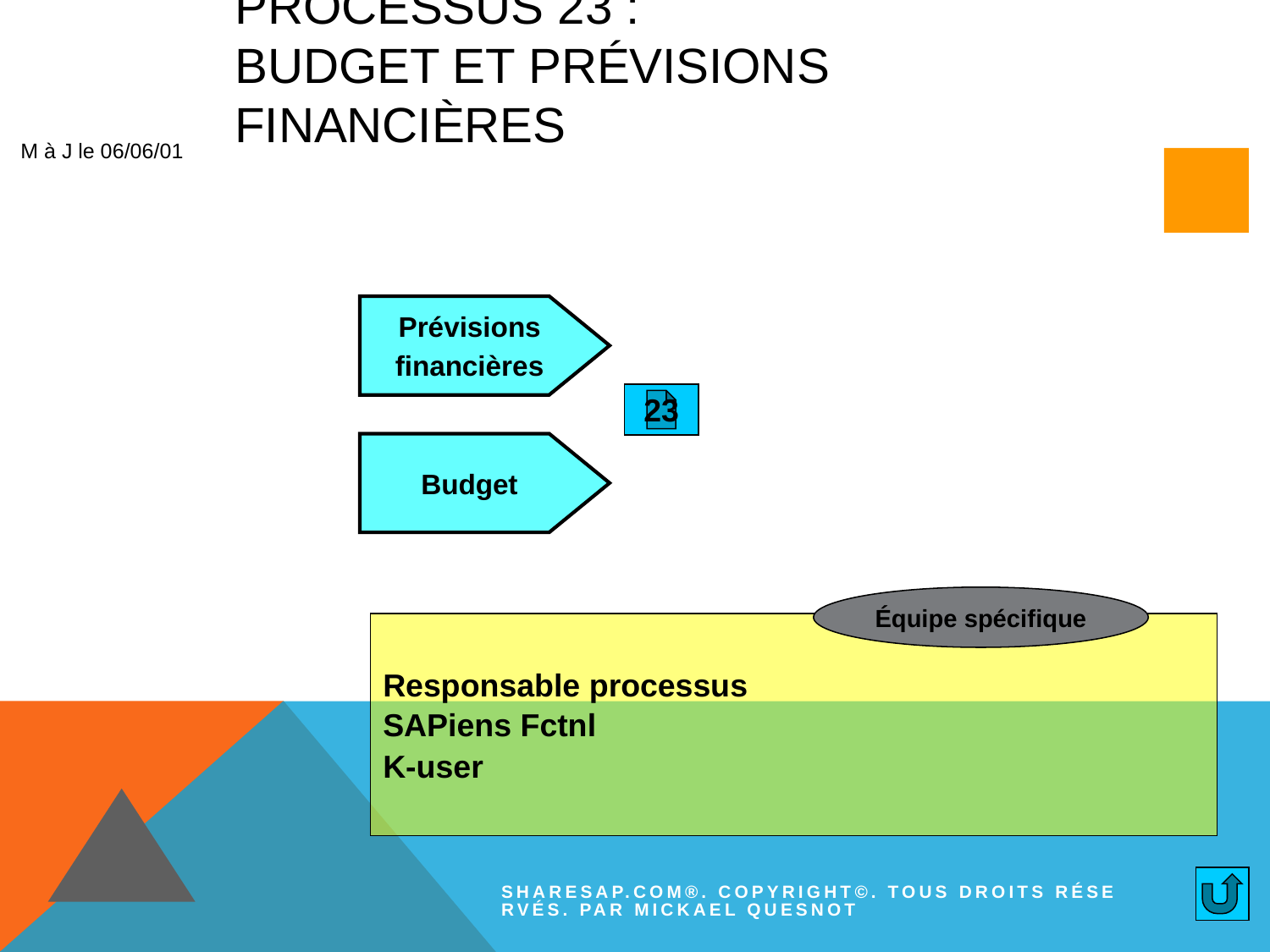

# Processus 23 : Budget et prévisions financières

M à J le 06/06/01

Prévisions
financières
23
Budget
Équipe spécifique
Responsable processus
SAPiens Fctnl
K-user

Sharesap.com®. Copyright©. Tous droits réservés. Par Mickael QUESNOT